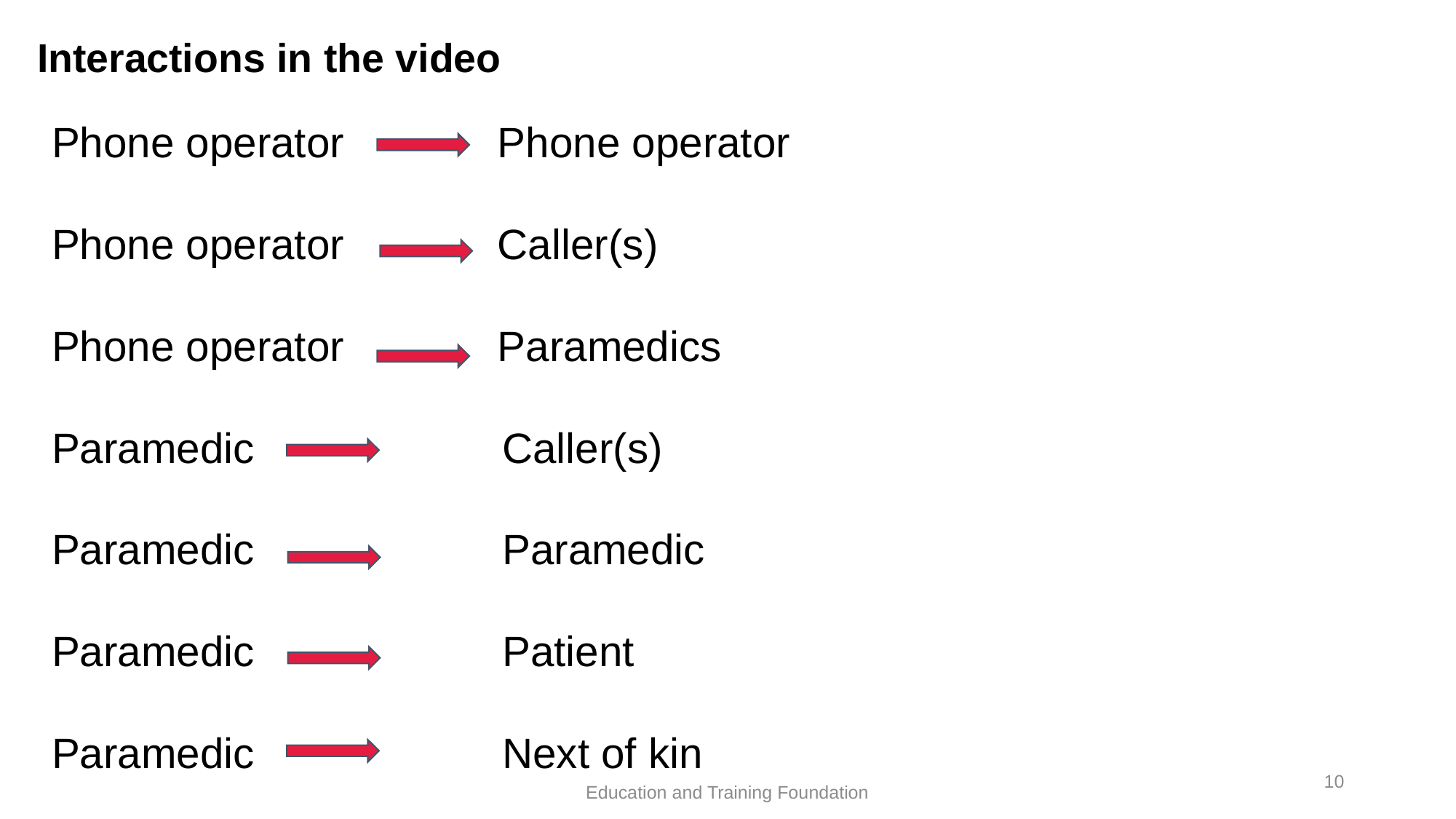

# Interactions in the video
Phone operator             Phone operator

Phone operator             Caller(s)

Phone operator             Paramedics

Paramedic                     Caller(s)

Paramedic                     Paramedic

Paramedic                     Patient

Paramedic                     Next of kin

Education and Training Foundation
10